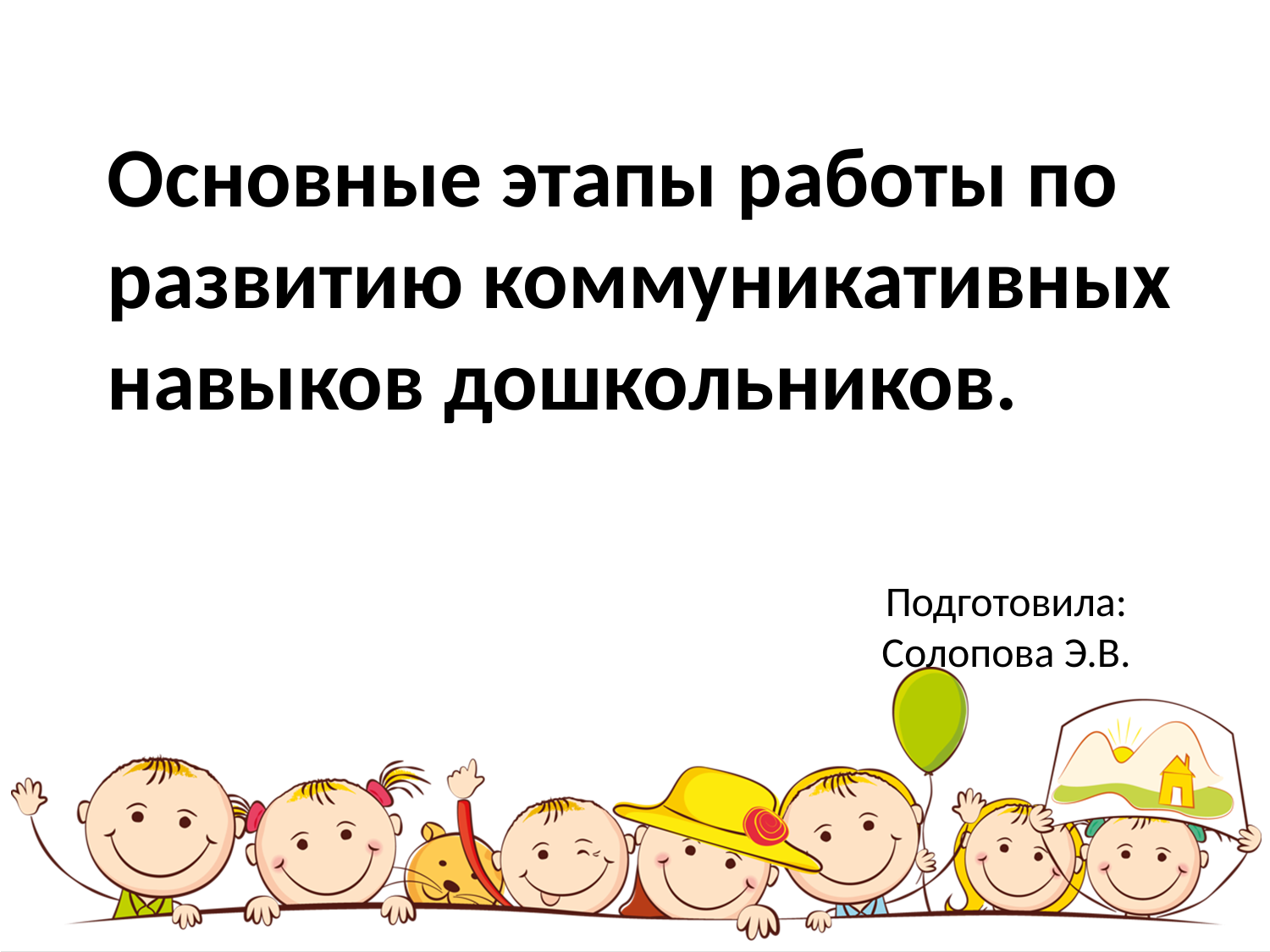

Основные этапы работы по развитию коммуникативных навыков дошкольников.
# Подготовила: Солопова Э.В.